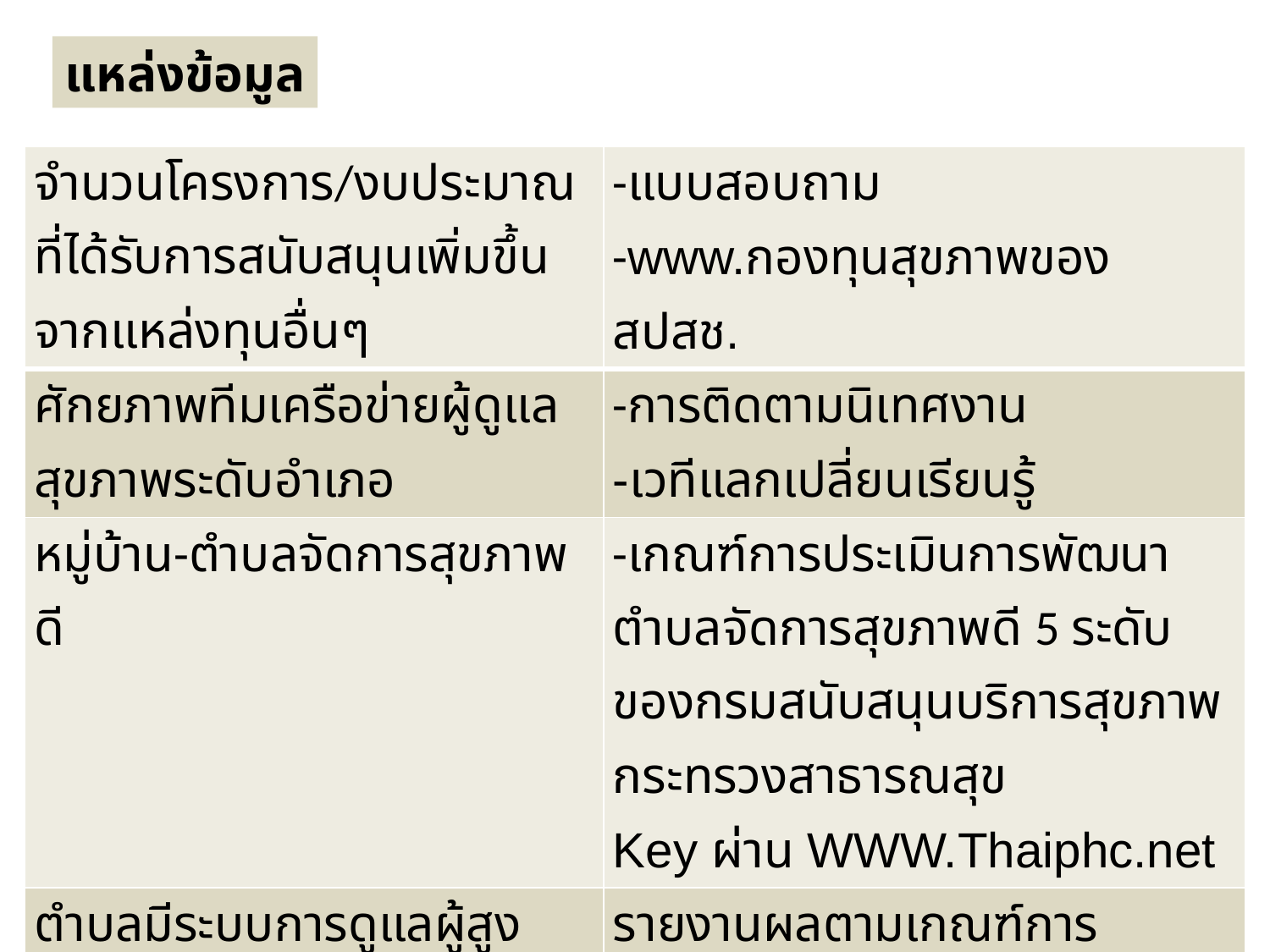

แหล่งข้อมูล
| จำนวนโครงการ/งบประมาณที่ได้รับการสนับสนุนเพิ่มขึ้นจากแหล่งทุนอื่นๆ | -แบบสอบถาม -www.กองทุนสุขภาพของสปสช. |
| --- | --- |
| ศักยภาพทีมเครือข่ายผู้ดูแลสุขภาพระดับอำเภอ | -การติดตามนิเทศงาน -เวทีแลกเปลี่ยนเรียนรู้ |
| หมู่บ้าน-ตำบลจัดการสุขภาพดี | -เกณฑ์การประเมินการพัฒนาตำบลจัดการสุขภาพดี 5 ระดับของกรมสนับสนุนบริการสุขภาพ กระทรวงสาธารณสุข Key ผ่าน WWW.Thaiphc.net |
| ตำบลมีระบบการดูแลผู้สูงอายุระยะยาวและผู้สูงอายุที่ต้องการพึ่งพิงด้านสุขภาพ | รายงานผลตามเกณฑ์การประเมิน Long TermCare กรมอนามัย กระทรวงสาธารณสุข |